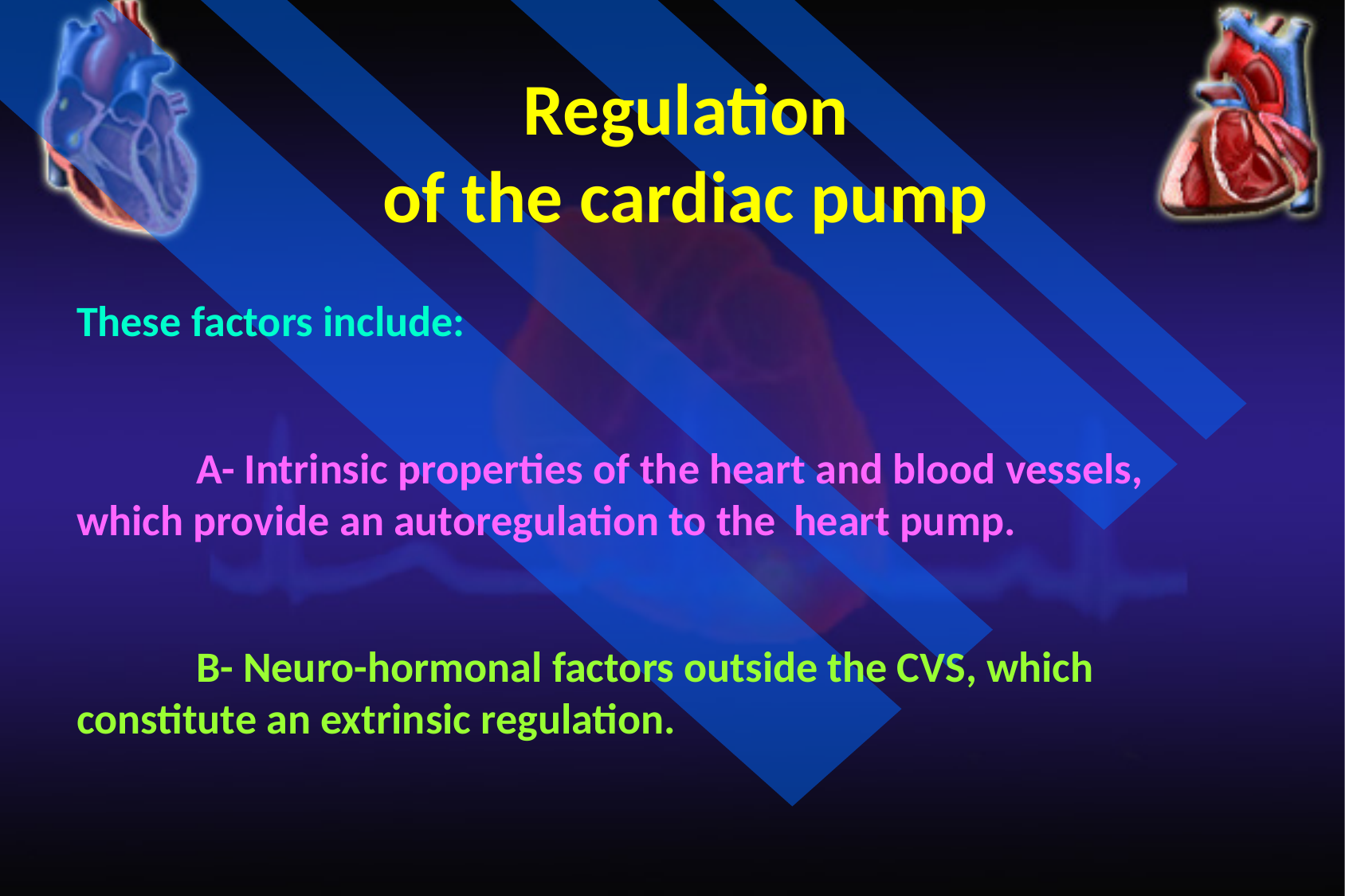

Regulation
of the cardiac pump
These factors include:

	A- Intrinsic properties of the heart and blood vessels, 	which provide an autoregulation to the 	heart pump.

	B- Neuro-hormonal factors outside the CVS, which 	constitute an extrinsic regulation.